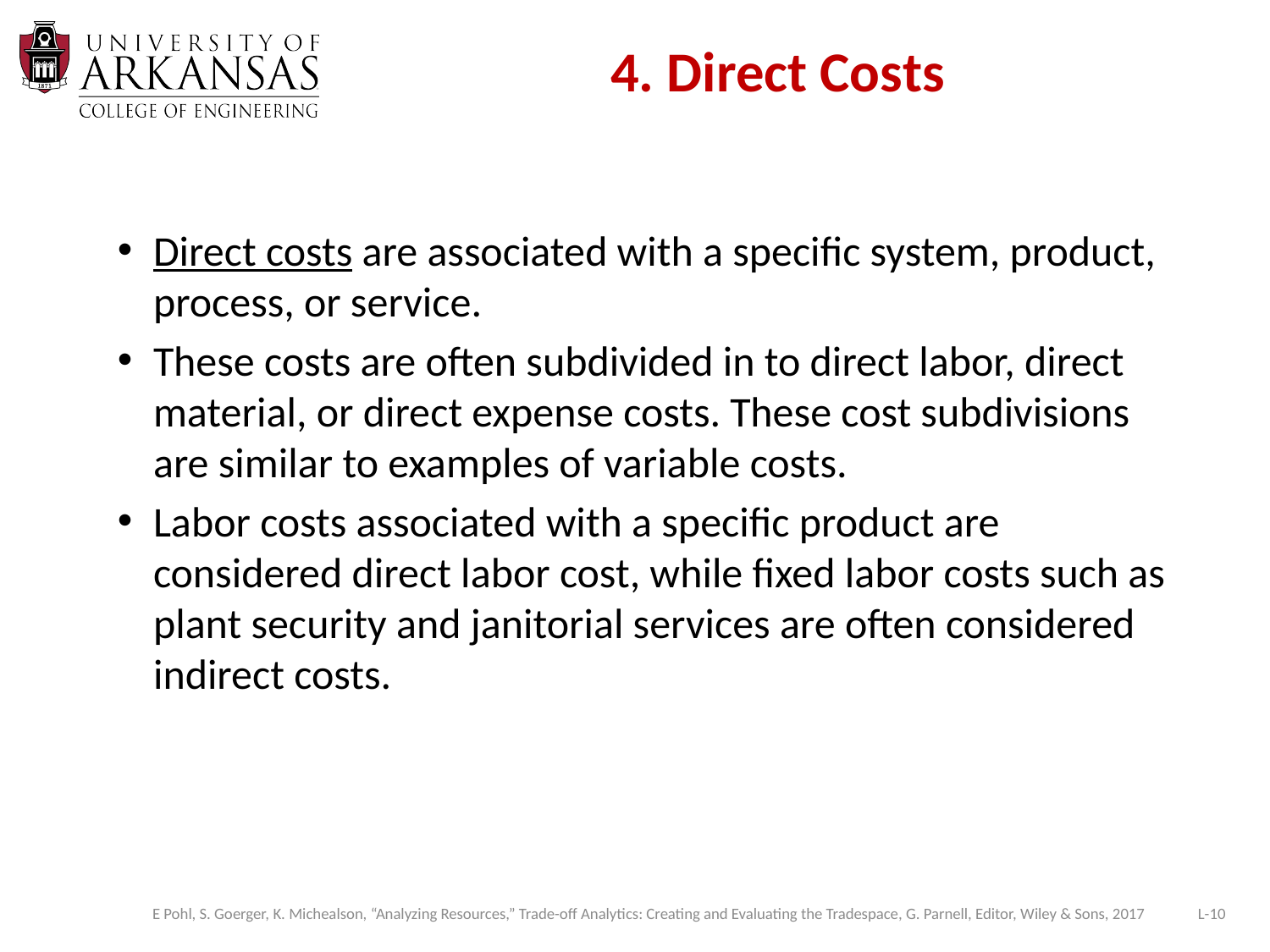

# 4. Direct Costs
Direct costs are associated with a specific system, product, process, or service.
These costs are often subdivided in to direct labor, direct material, or direct expense costs. These cost subdivisions are similar to examples of variable costs.
Labor costs associated with a specific product are considered direct labor cost, while fixed labor costs such as plant security and janitorial services are often considered indirect costs.

L-10
E Pohl, S. Goerger, K. Michealson, “Analyzing Resources,” Trade-off Analytics: Creating and Evaluating the Tradespace, G. Parnell, Editor, Wiley & Sons, 2017